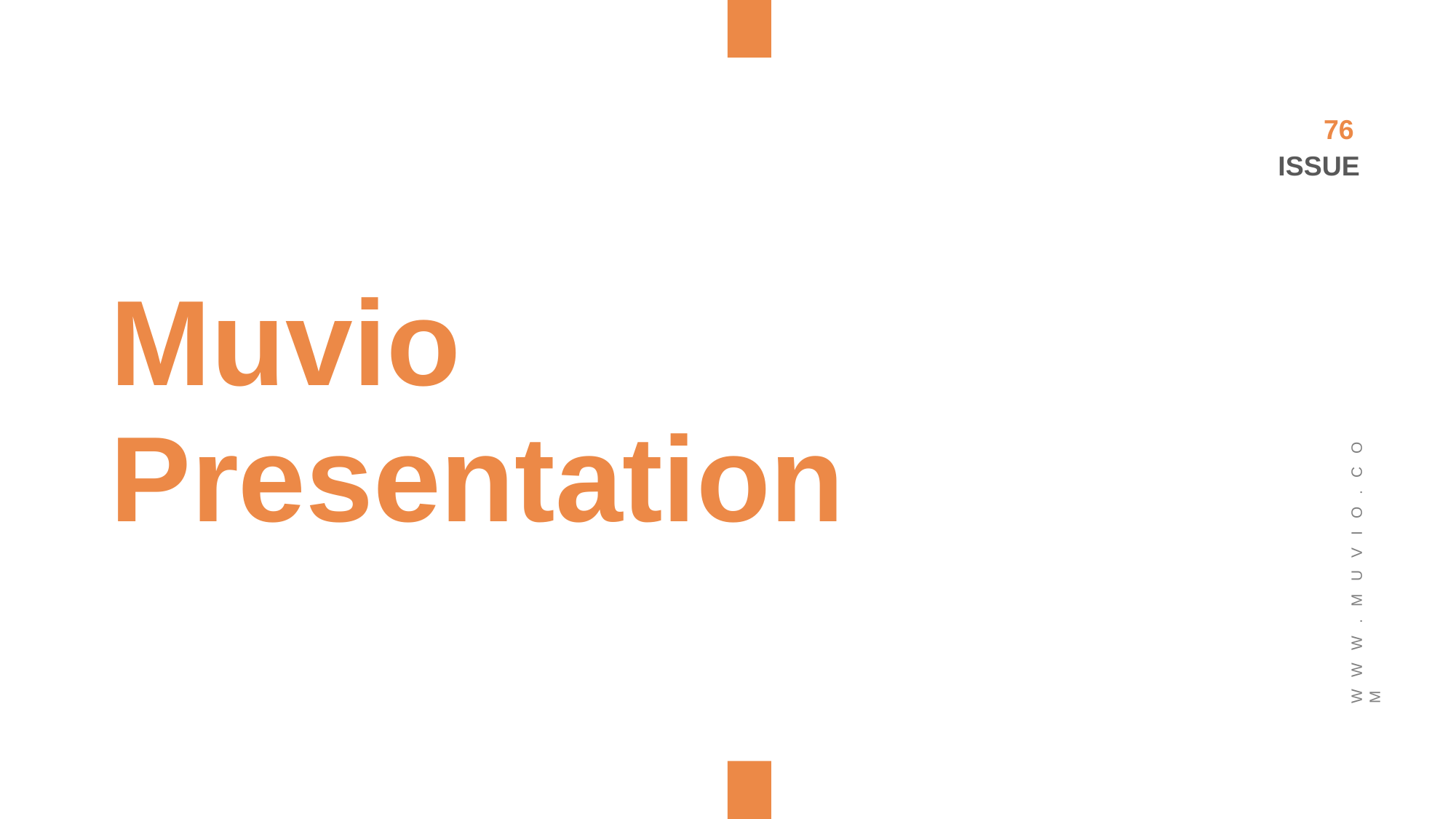

76
ISSUE
Muvio
Presentation
W   W   W   .   M   U   V   I   O   .   C   O   M